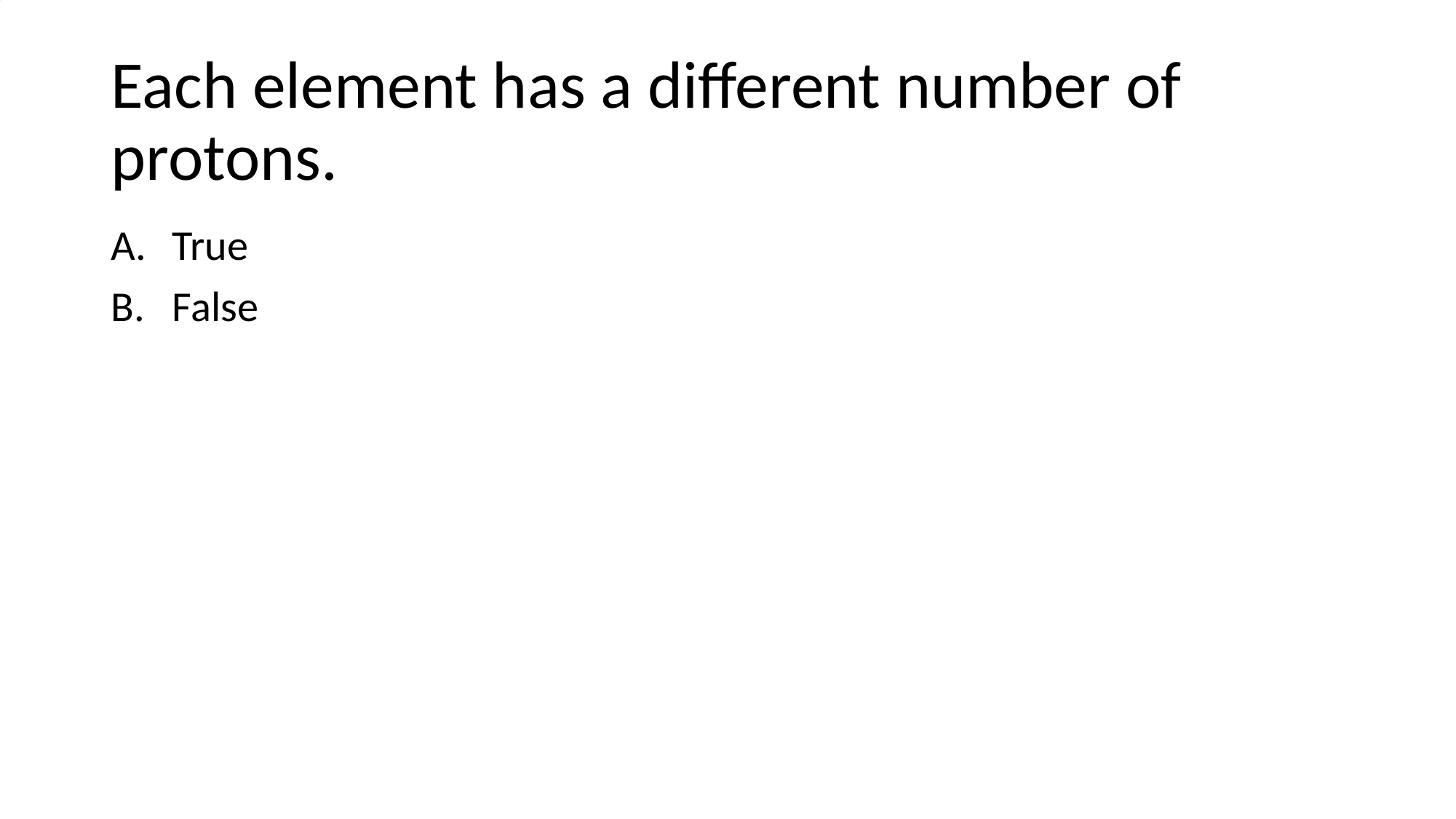

# Each element has a different number of protons.

True
False